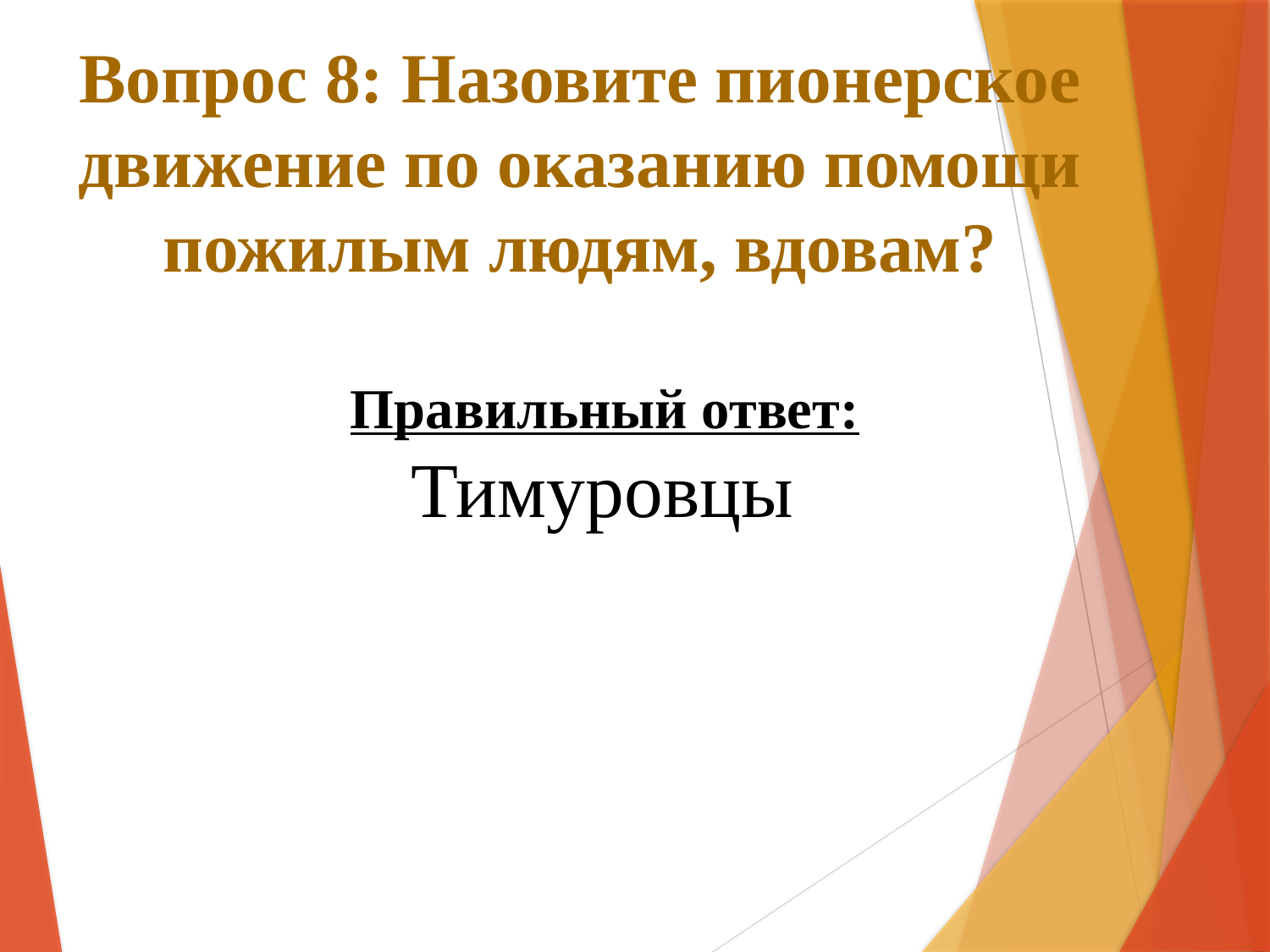

# Вопрос 8: Назовите пионерское движение по оказанию помощи пожилым людям, вдовам?
Правильный ответ:
 Тимуровцы